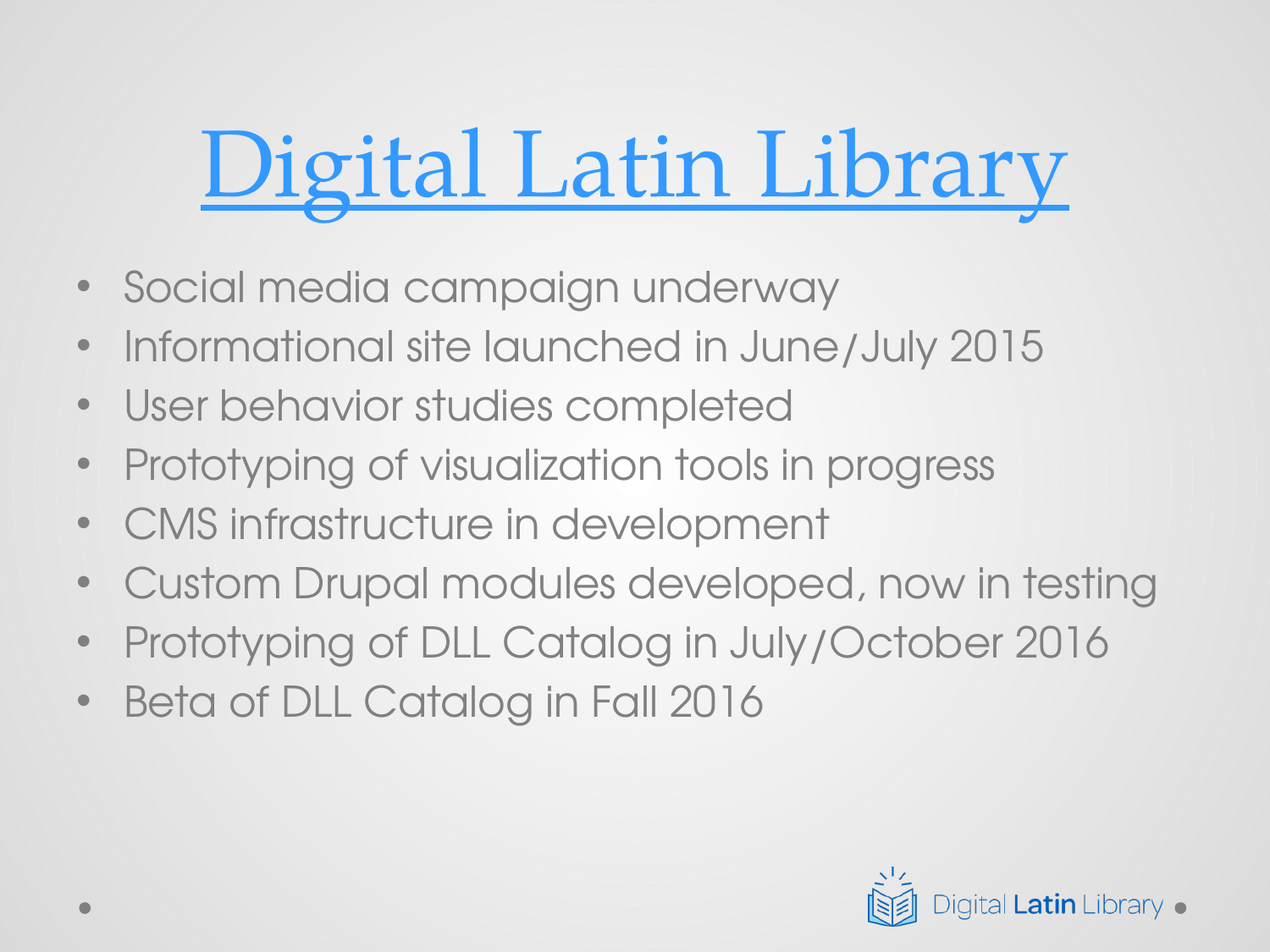

# Digital Latin Library
Social media campaign underway
Informational site launched in June/July 2015
User behavior studies completed
Prototyping of visualization tools in progress
CMS infrastructure in development
Custom Drupal modules developed, now in testing
Prototyping of DLL Catalog in July/October 2016
Beta of DLL Catalog in Fall 2016